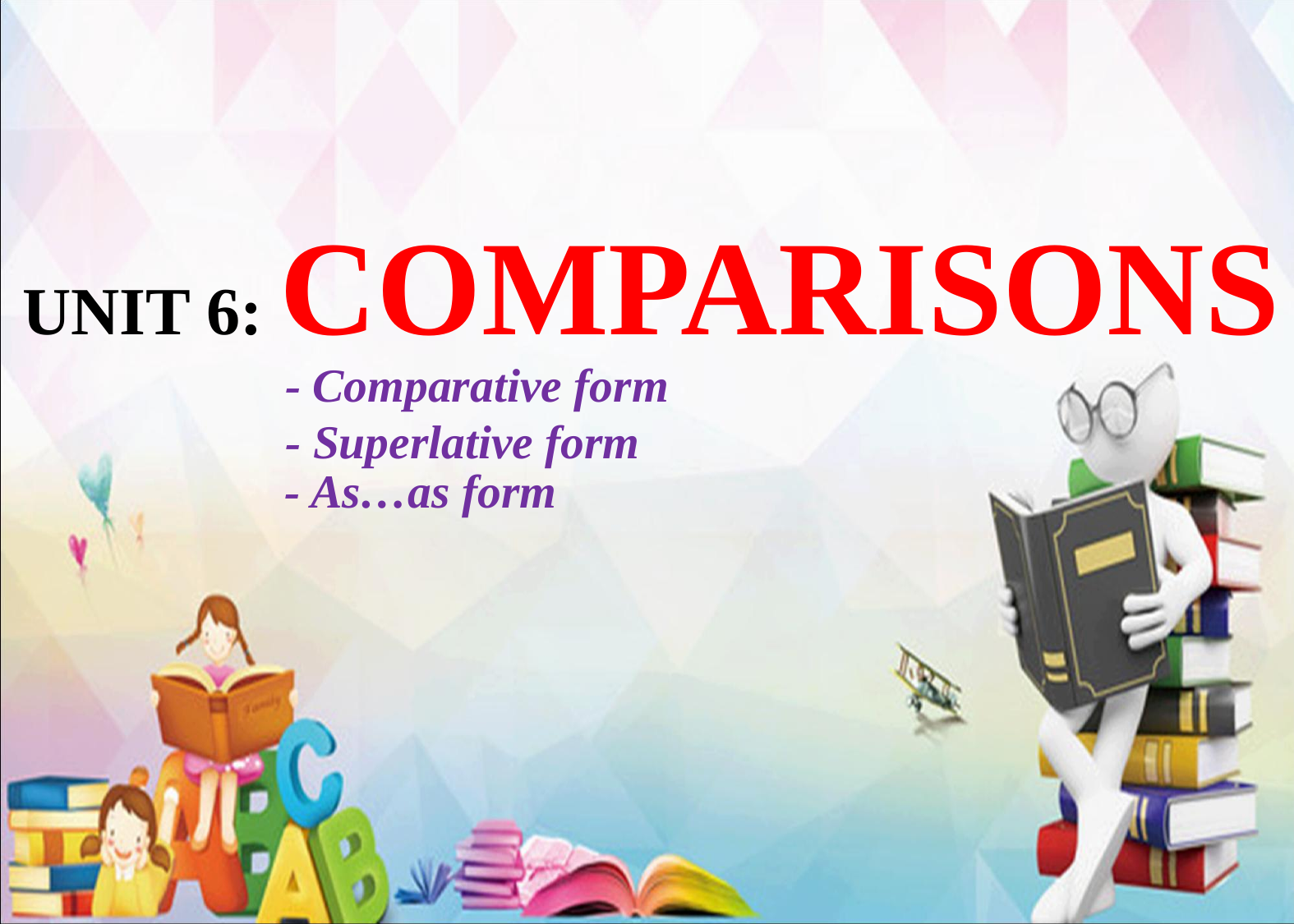

UNIT 6: COMPARISONS
- Comparative form
- Superlative form
- As…as form